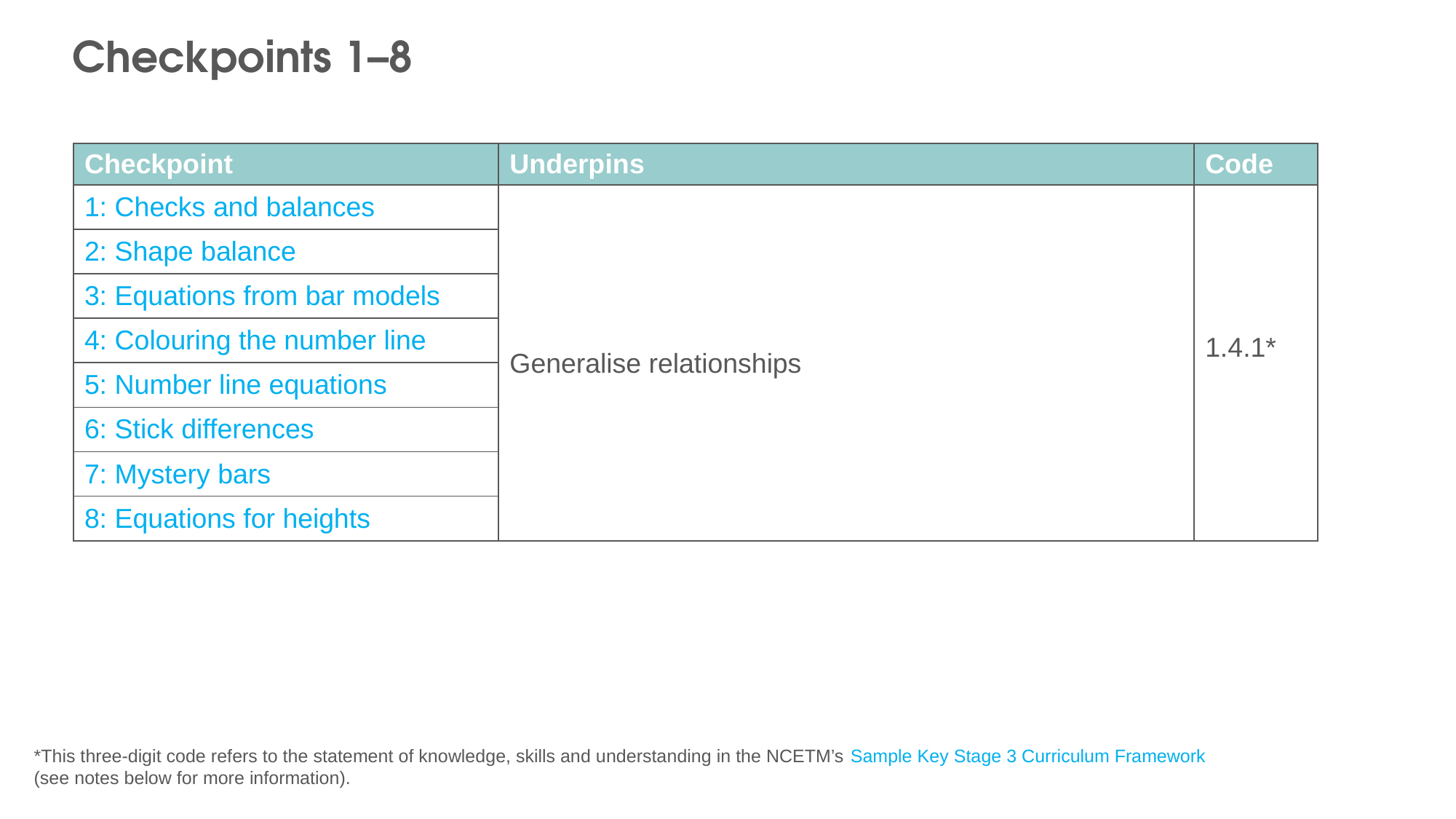

Checkpoints 1–8
| Checkpoint | Underpins | Code |
| --- | --- | --- |
| 1: Checks and balances | Generalise relationships | 1.4.1\* |
| 2: Shape balance | Identify and explain whether a number is or is not a multiple of a given integer |  |
| 3: Equations from bar models |  |  |
| 4: Colouring the number line |  |  |
| 5: Number line equations |  |  |
| 6: Stick differences |  |  |
| 7: Mystery bars |  |  |
| 8: Equations for heights |  |  |
*This three-digit code refers to the statement of knowledge, skills and understanding in the NCETM’s Sample Key Stage 3 Curriculum Framework (see notes below for more information).